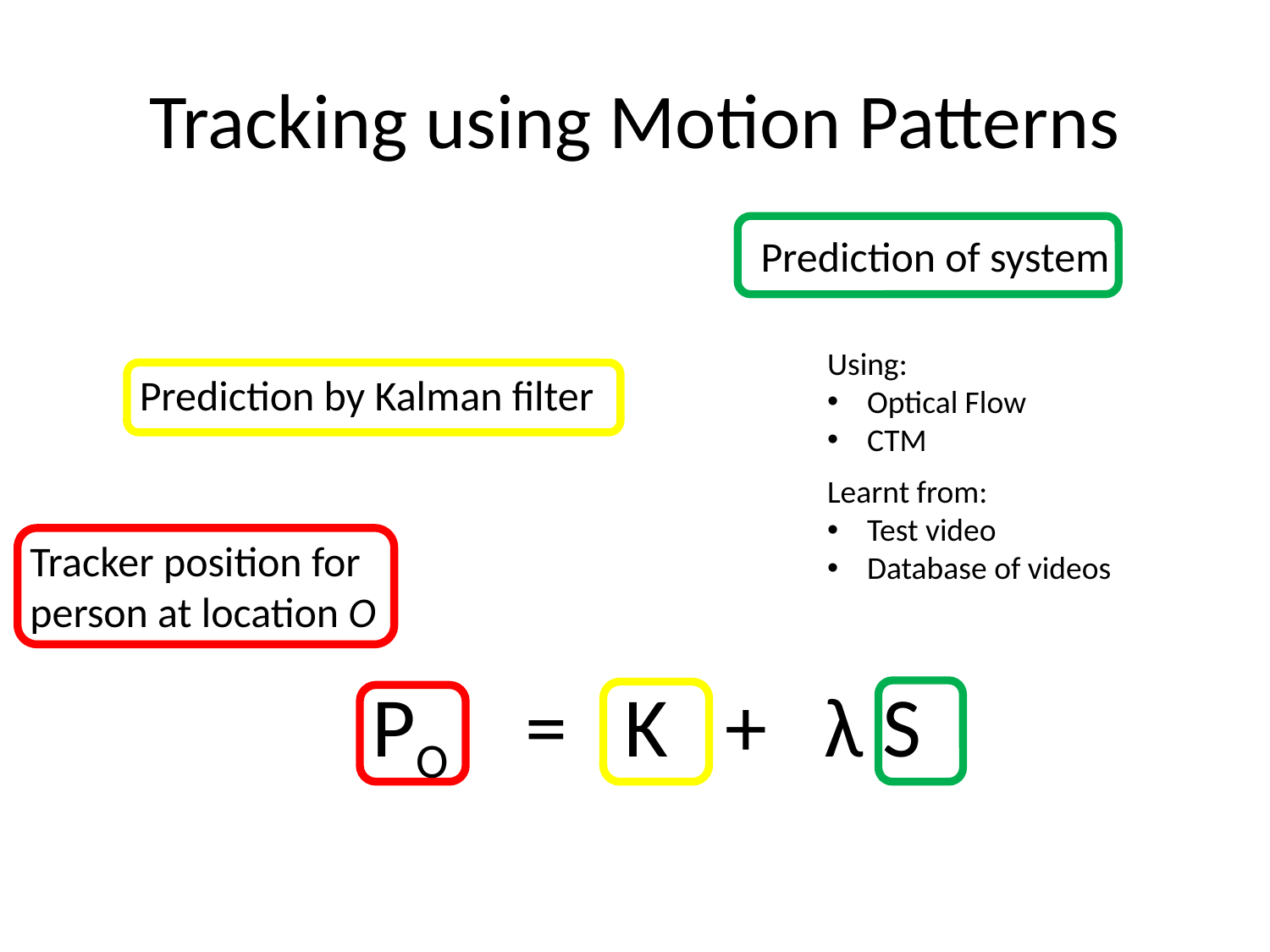

# Tracking using Motion Patterns

Prediction of system
Using:
Optical Flow
CTM
Prediction by Kalman filter

Learnt from:
Test video
Database of videos

Tracker position for person at location O
PO    =   K   +   λ S